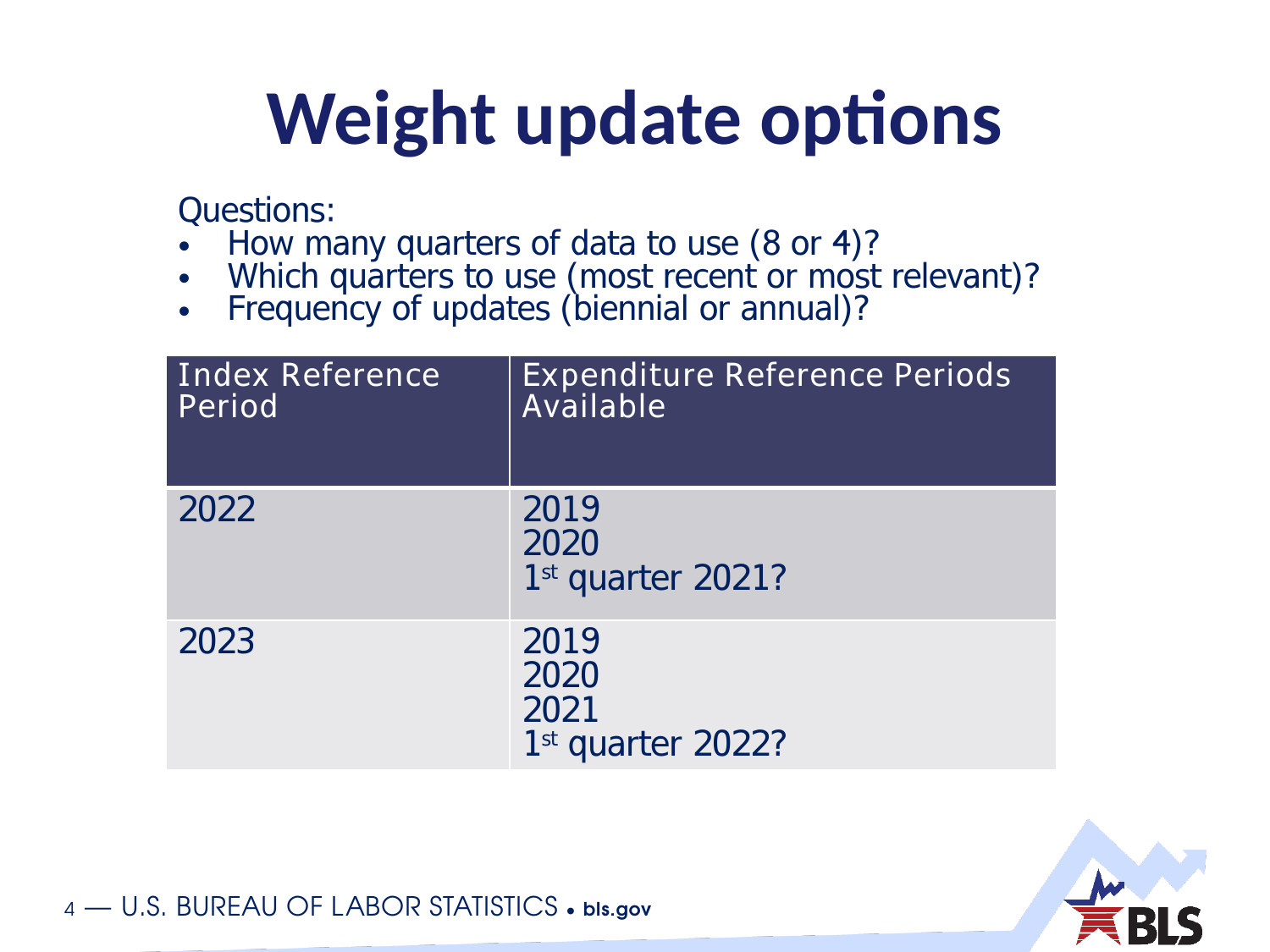

# Weight update options
Questions:
How many quarters of data to use (8 or 4)?
Which quarters to use (most recent or most relevant)?
Frequency of updates (biennial or annual)?
| Index Reference Period | Expenditure Reference Periods Available |
| --- | --- |
| 2022 | 2019 2020 1st quarter 2021? |
| 2023 | 2019 2020 2021 1st quarter 2022? |